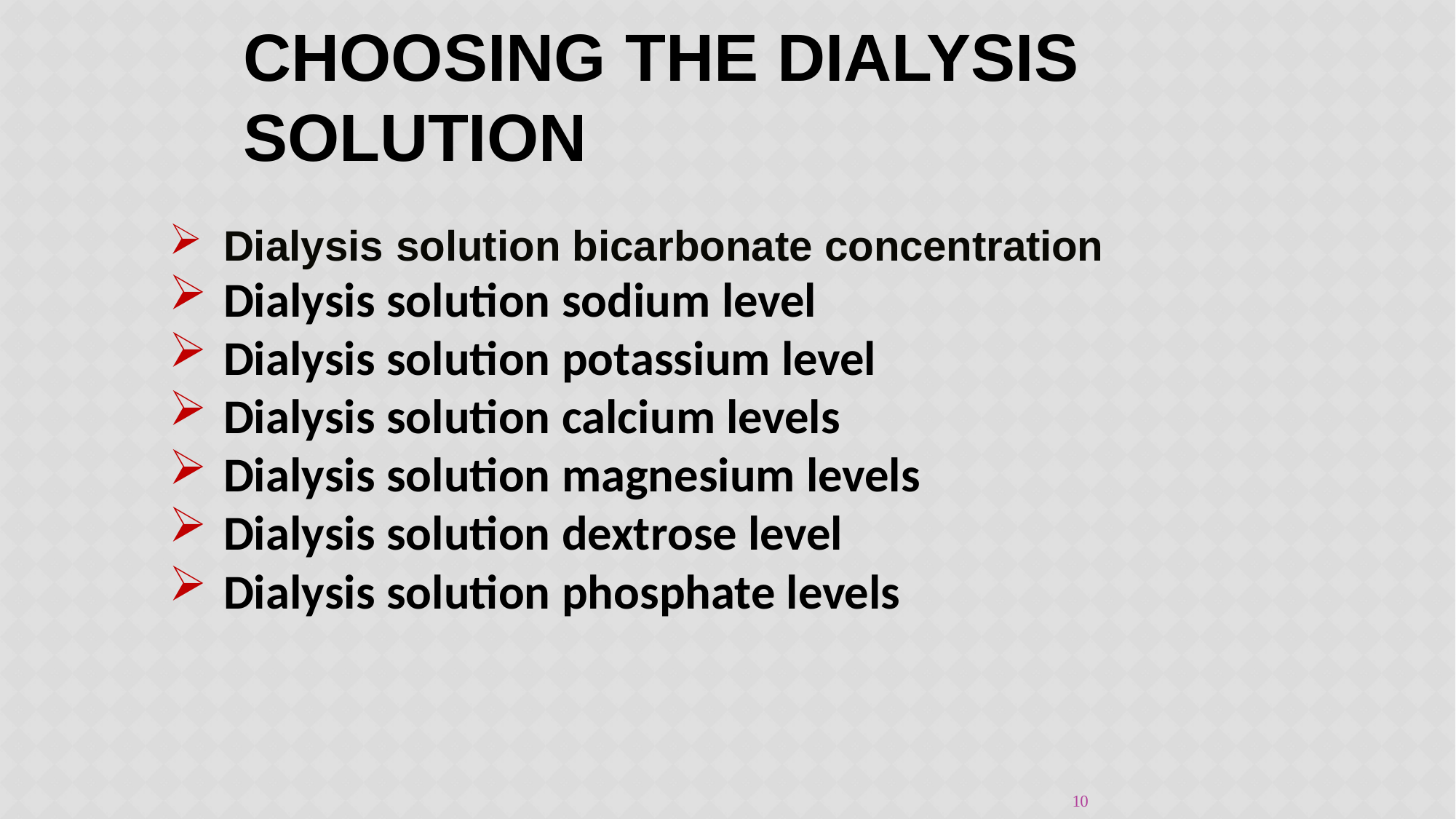

# Choosing the dialysis solution
Dialysis solution bicarbonate concentration
Dialysis solution sodium level
Dialysis solution potassium level
Dialysis solution calcium levels
Dialysis solution magnesium levels
Dialysis solution dextrose level
Dialysis solution phosphate levels
10